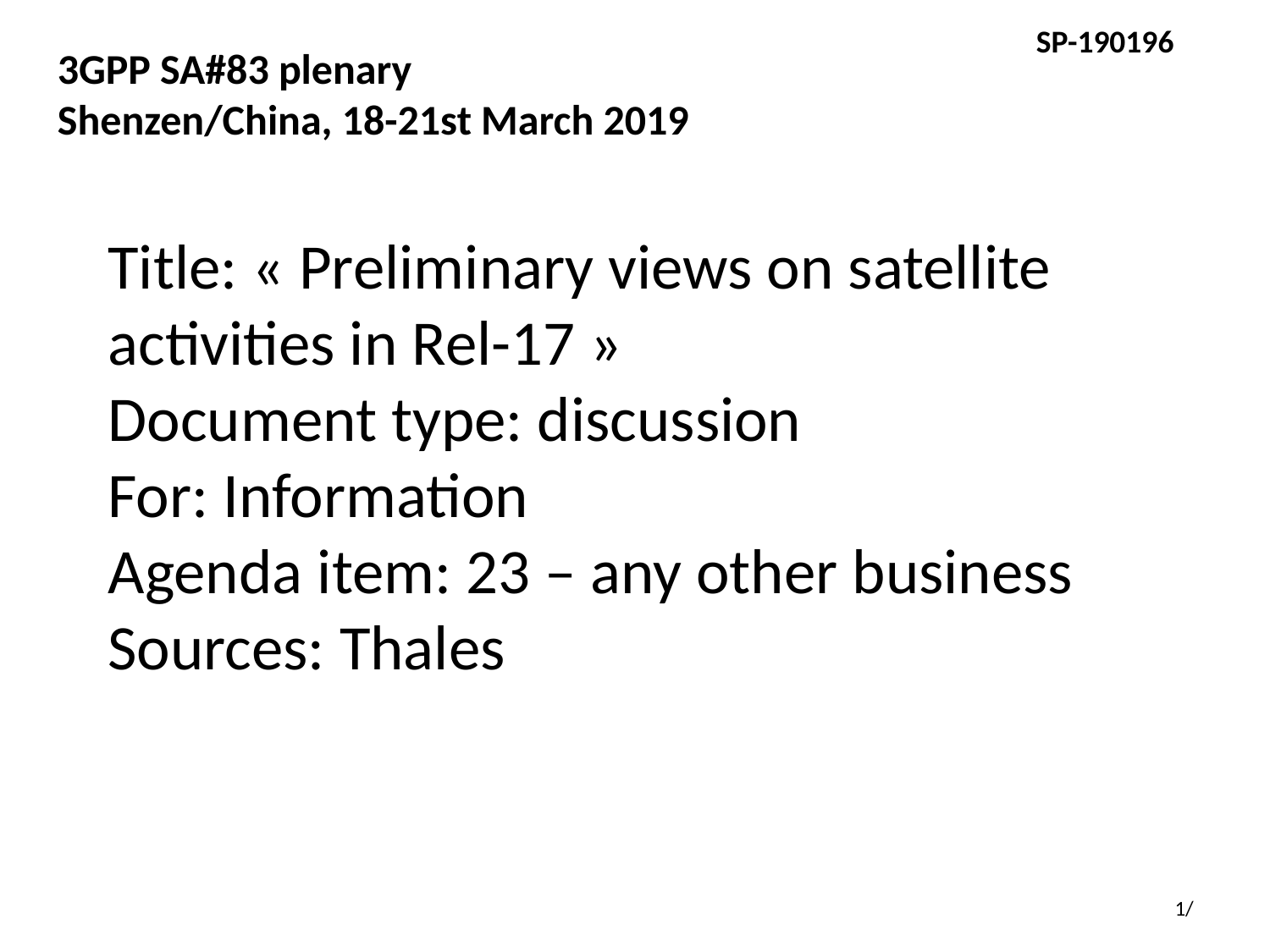

3GPP SA#83 plenary
Shenzen/China, 18-21st March 2019
# Title: « Preliminary views on satellite activities in Rel-17 » Document type: discussion For: Information Agenda item: 23 – any other business Sources: Thales
1/